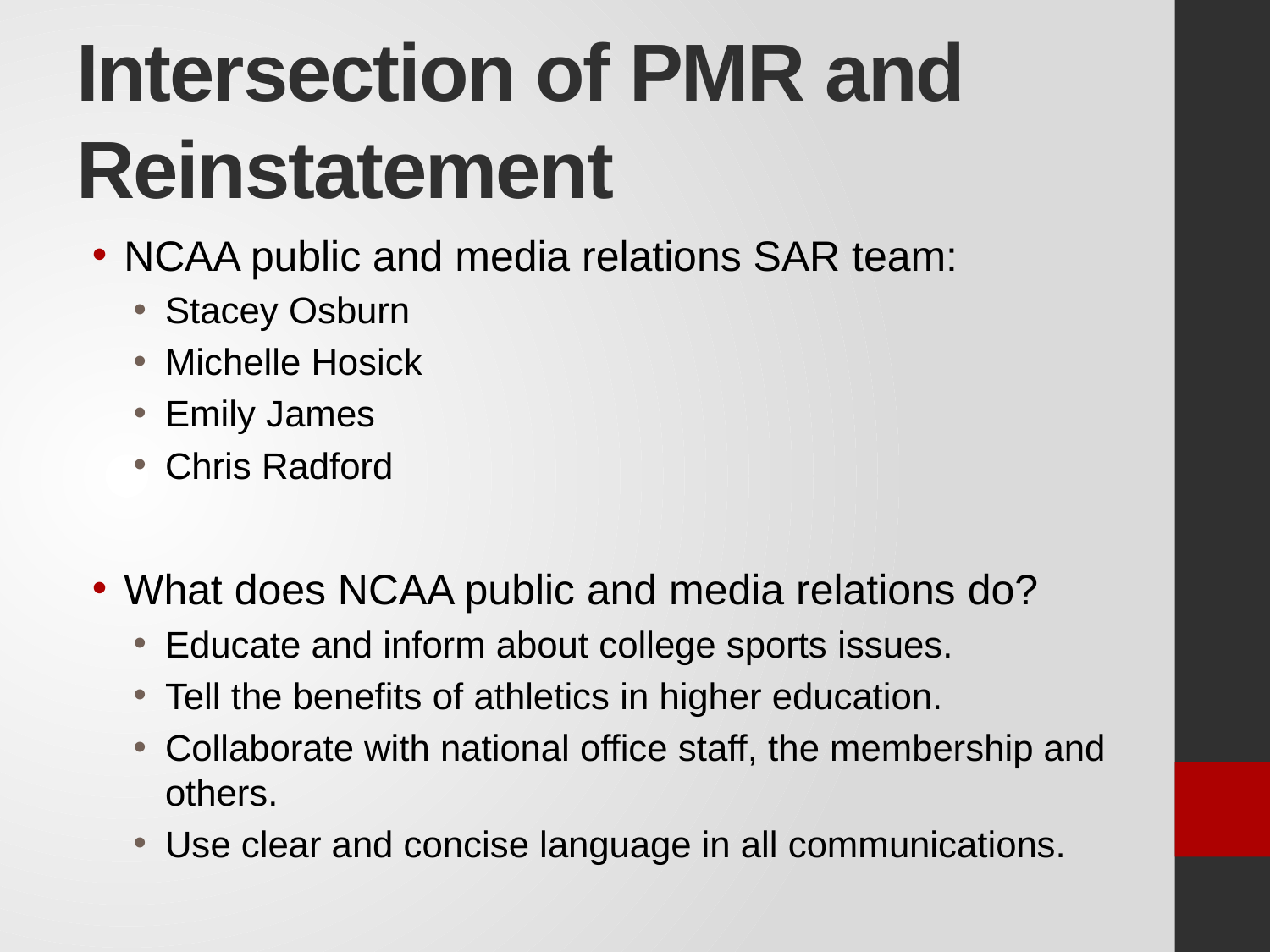

# Intersection of PMR and Reinstatement
NCAA public and media relations SAR team:
Stacey Osburn
Michelle Hosick
Emily James
Chris Radford

What does NCAA public and media relations do?
Educate and inform about college sports issues.
Tell the benefits of athletics in higher education.
Collaborate with national office staff, the membership and others.
Use clear and concise language in all communications.